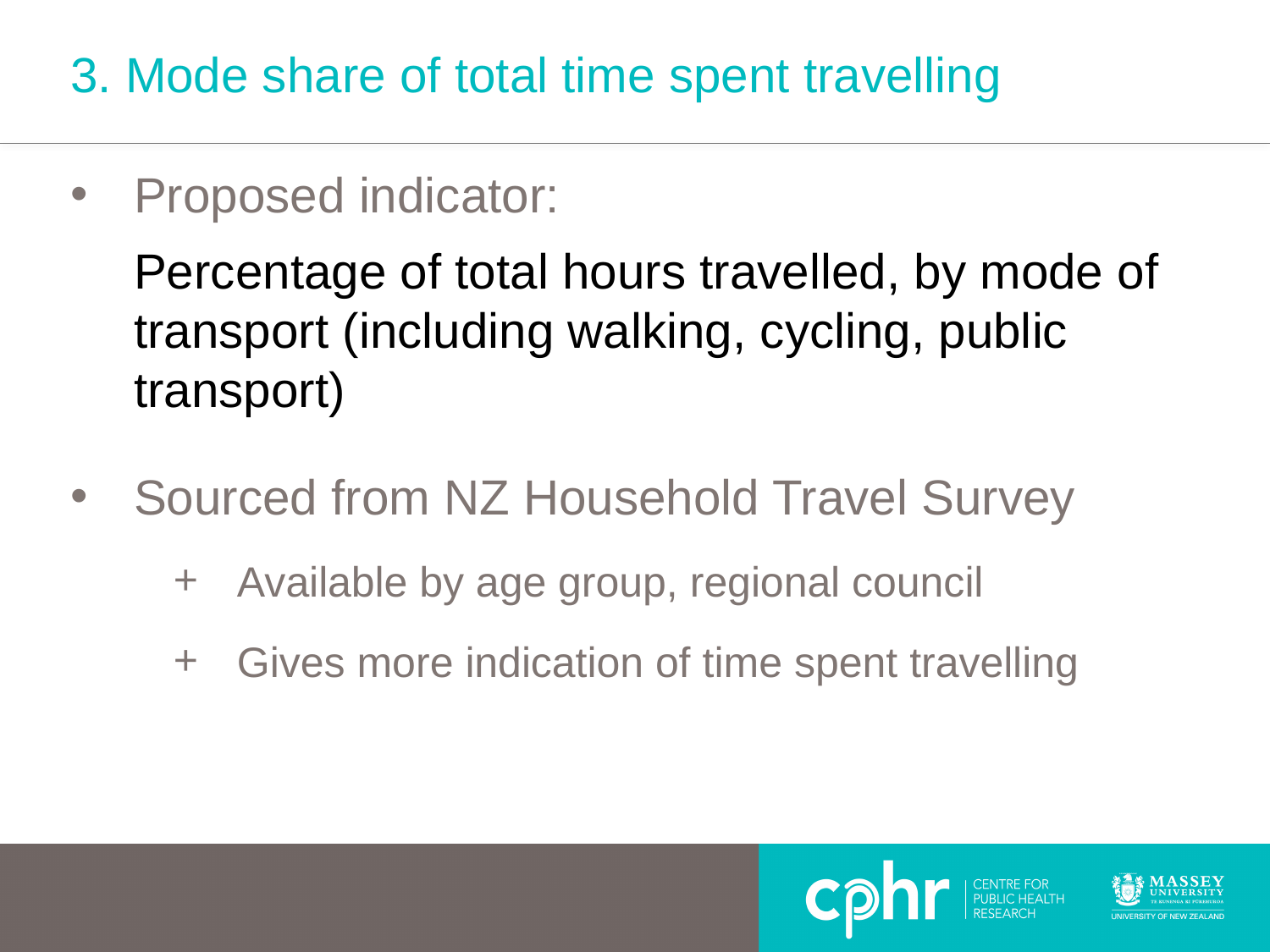

# 3. Mode share of total time spent travelling
Proposed indicator:
Percentage of total hours travelled, by mode of transport (including walking, cycling, public transport)
Sourced from NZ Household Travel Survey
Available by age group, regional council
Gives more indication of time spent travelling